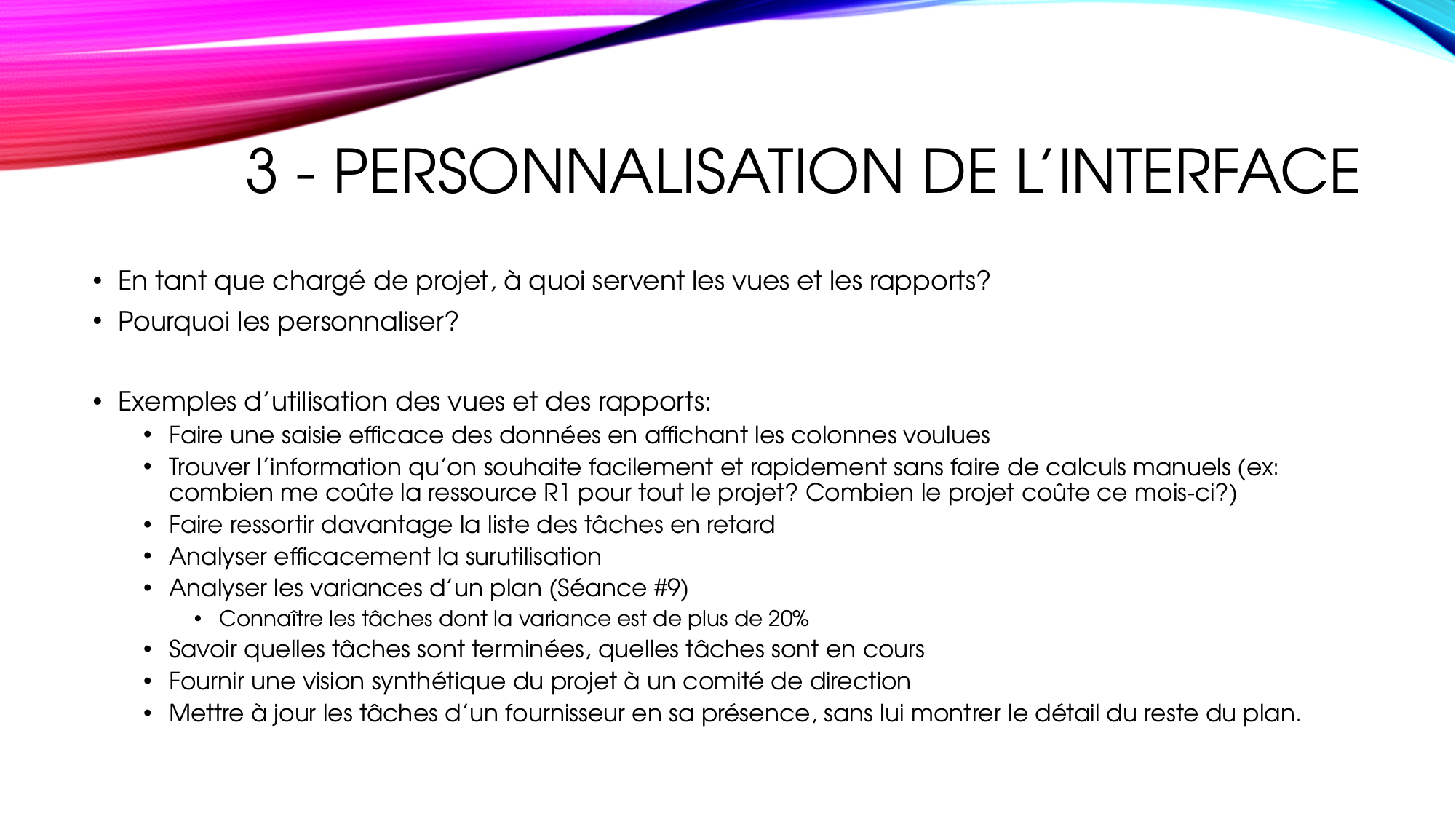

# 3 - Personnalisation de l’interface
En tant que chargé de projet, à quoi servent les vues et les rapports?
Pourquoi les personnaliser?

Exemples d’utilisation des vues et des rapports:
Faire une saisie efficace des données en affichant les colonnes voulues
Trouver l’information qu’on souhaite facilement et rapidement sans faire de calculs manuels (ex: combien me coûte la ressource R1 pour tout le projet? Combien le projet coûte ce mois-ci?)
Faire ressortir davantage la liste des tâches en retard
Analyser efficacement la surutilisation
Analyser les variances d’un plan (Séance #9)
Connaître les tâches dont la variance est de plus de 20%
Savoir quelles tâches sont terminées, quelles tâches sont en cours
Fournir une vision synthétique du projet à un comité de direction
Mettre à jour les tâches d’un fournisseur en sa présence, sans lui montrer le détail du reste du plan.